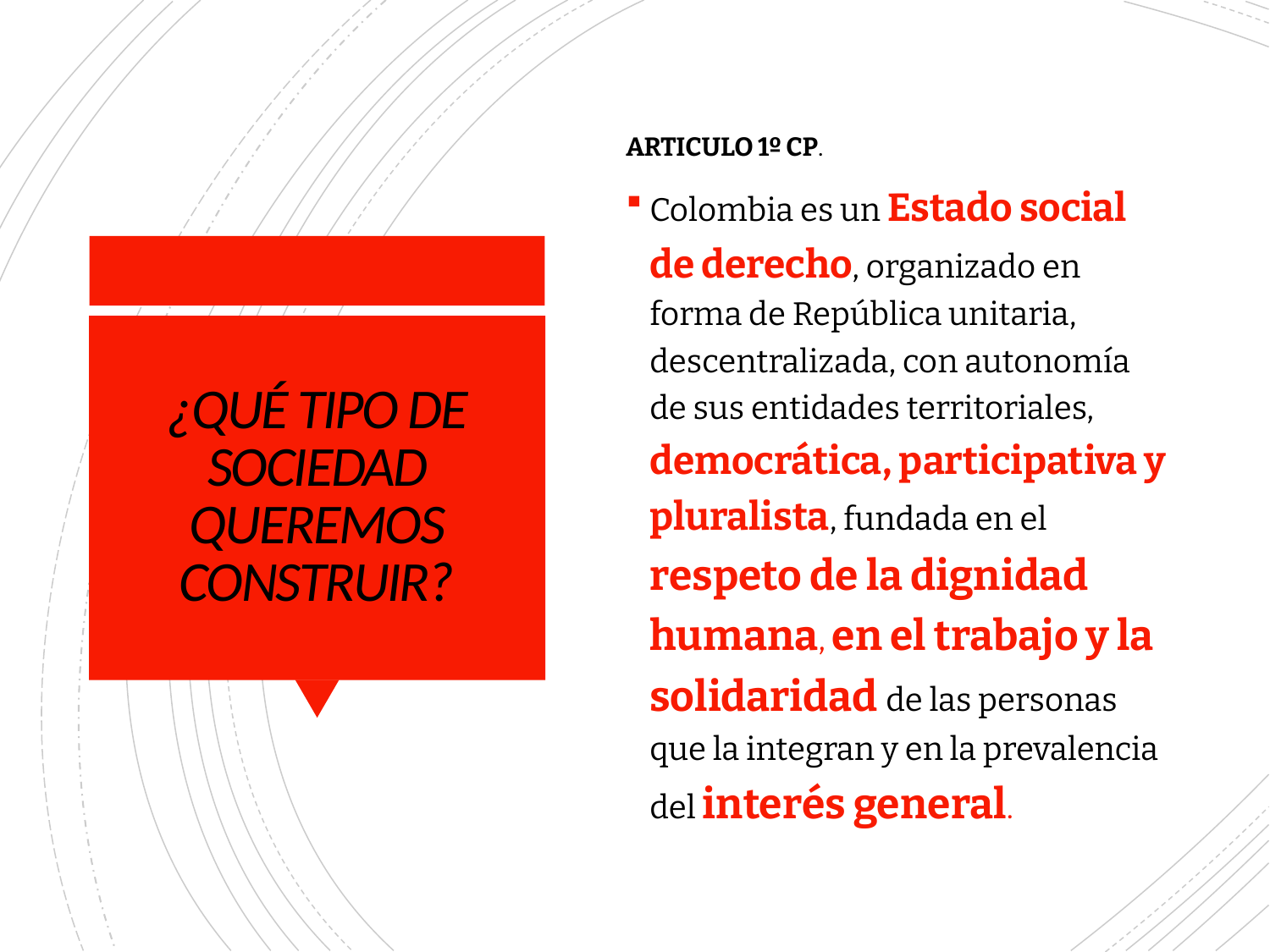

ARTICULO 1º CP.
Colombia es un Estado social de derecho, organizado en forma de República unitaria, descentralizada, con autonomía de sus entidades territoriales, democrática, participativa y pluralista, fundada en el respeto de la dignidad humana, en el trabajo y la solidaridad de las personas que la integran y en la prevalencia del interés general.
# ¿QUÉ TIPO DE SOCIEDAD QUEREMOS CONSTRUIR?